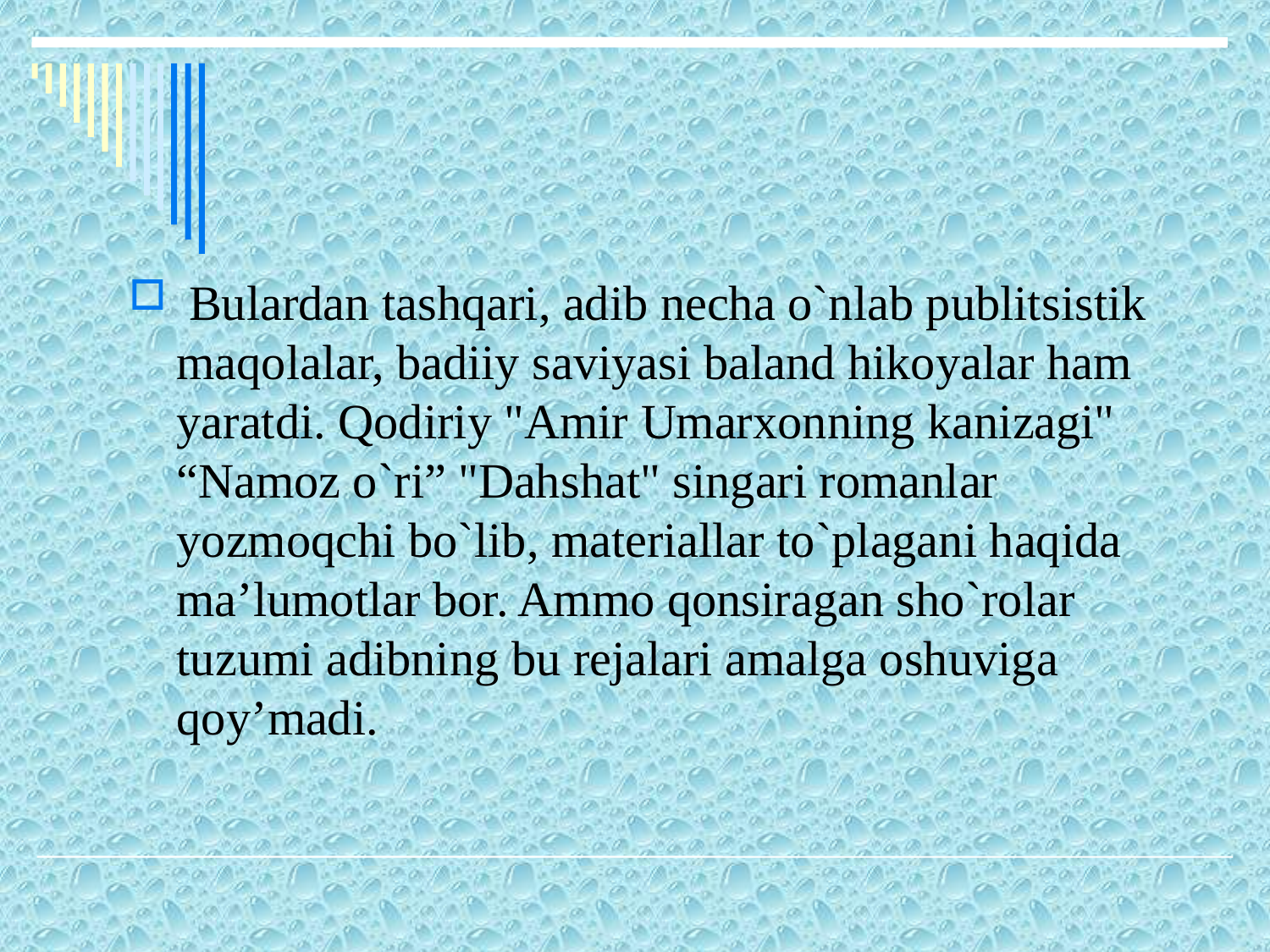

Bulardan tashqari, adib necha o`nlab publitsistik maqolalar, badiiy saviyasi baland hikoyalar ham yaratdi. Qodiriy "Amir Umarxonning kanizagi" “Namoz o`ri” "Dahshat" singari romanlar yozmoqchi bo`lib, materiallar to`plagani haqida ma’lumotlar bor. Ammo qonsiragan sho`rolar tuzumi adibning bu rejalari amalga oshuviga qoy’madi.